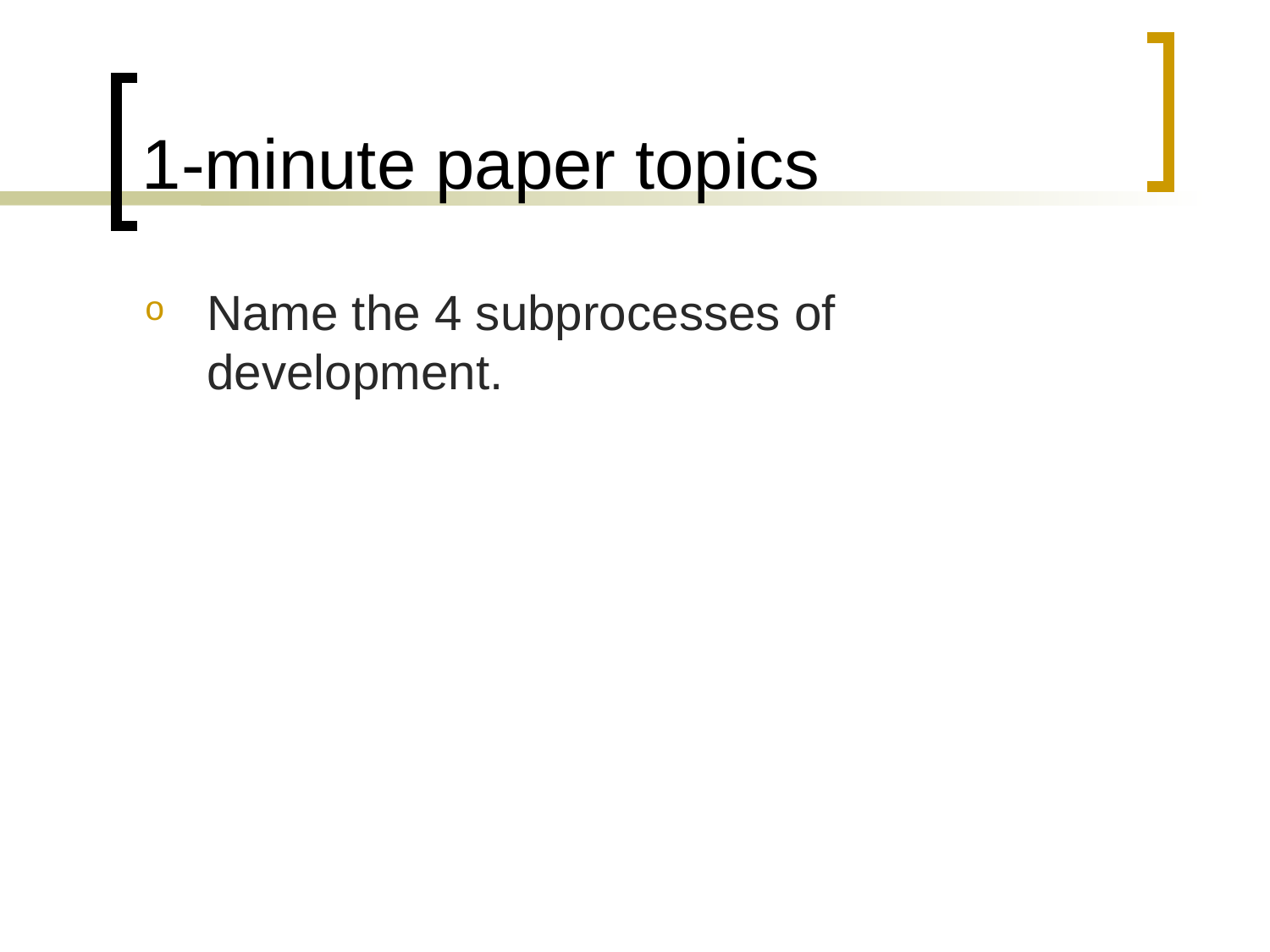

# 1-minute paper topics
Name the 4 subprocesses of development.